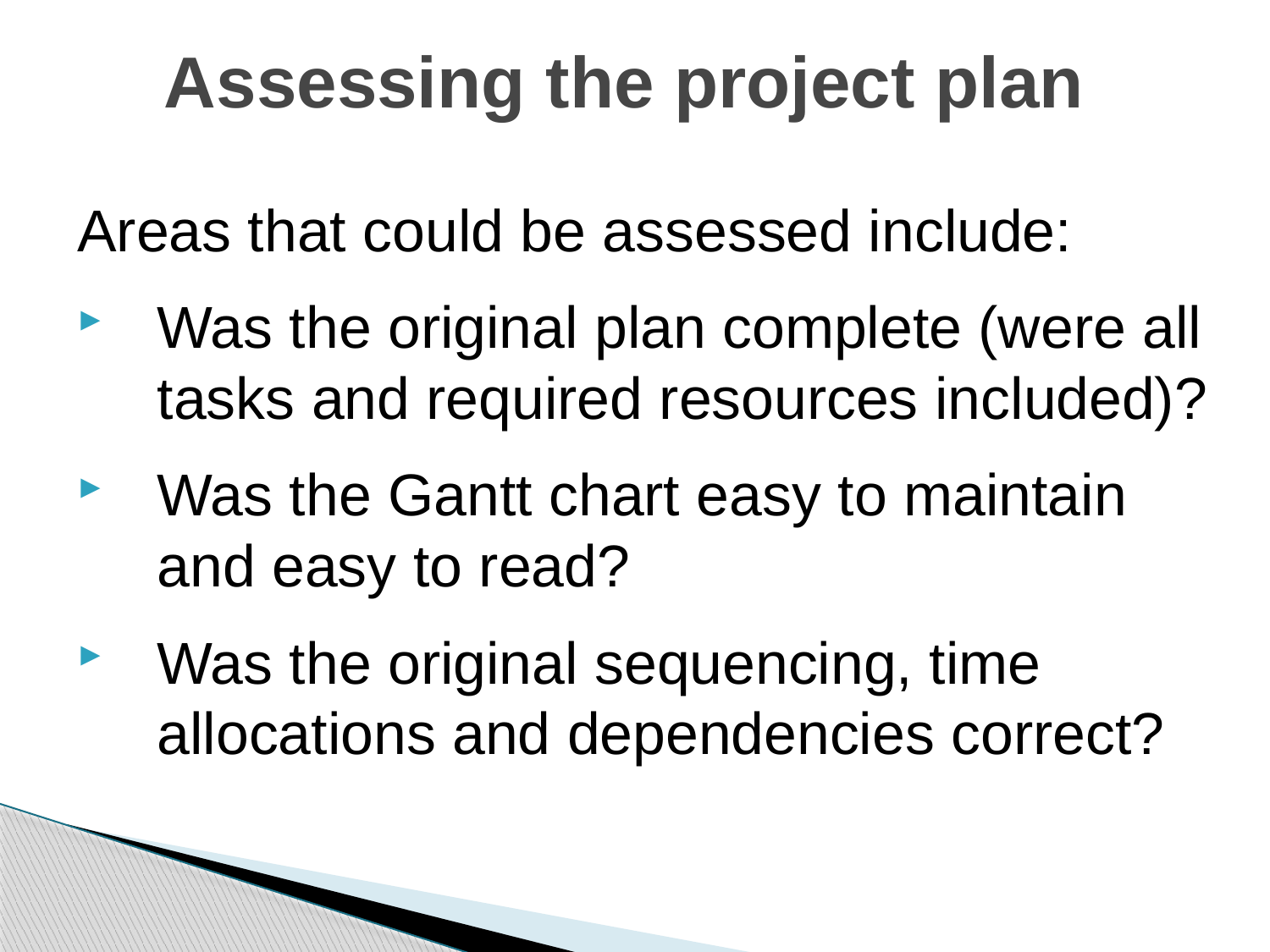

# Assessing the project plan
Areas that could be assessed include:
Was the original plan complete (were all tasks and required resources included)?
Was the Gantt chart easy to maintain and easy to read?
Was the original sequencing, time allocations and dependencies correct?